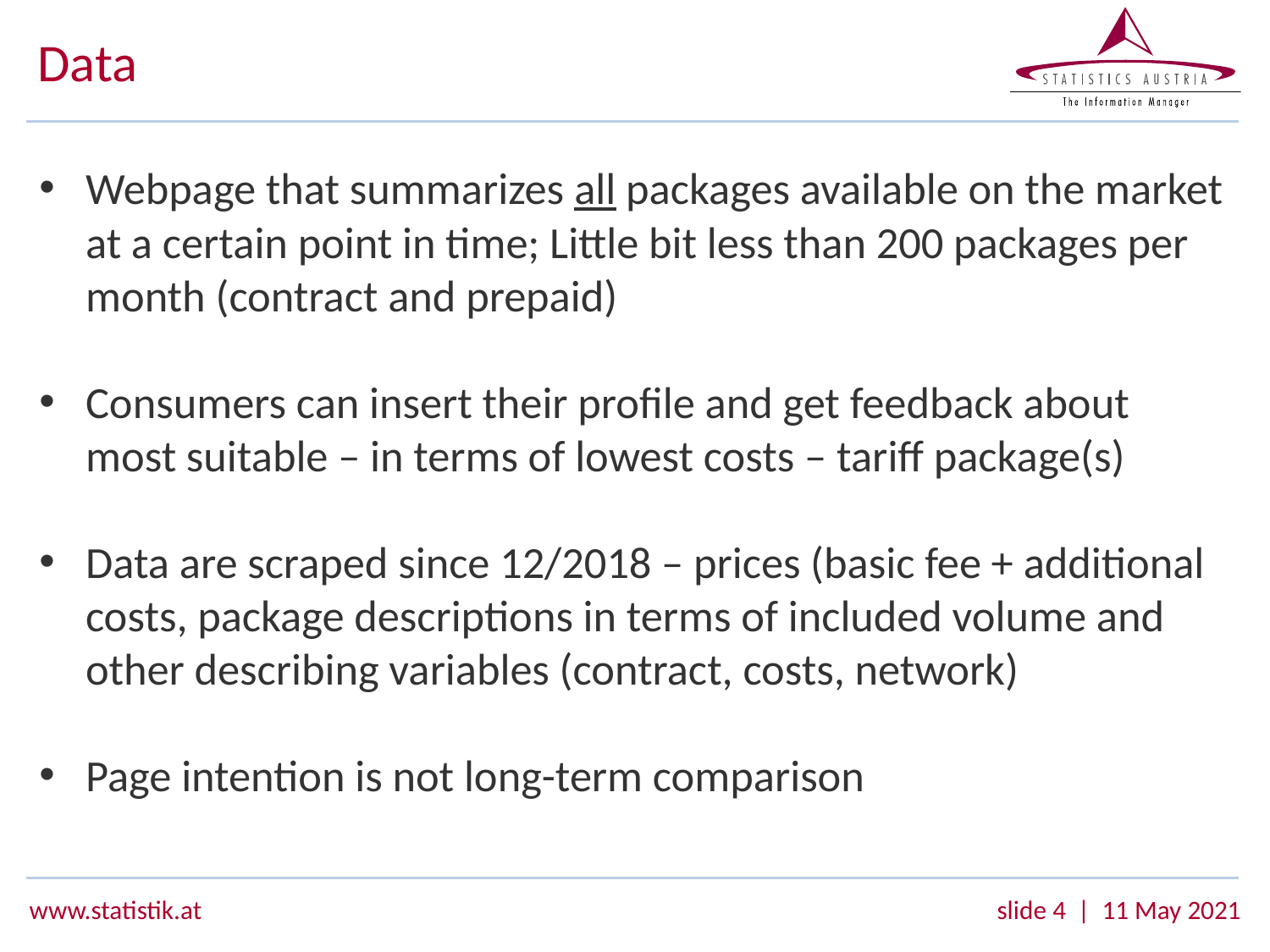

# Data
Webpage that summarizes all packages available on the market at a certain point in time; Little bit less than 200 packages per month (contract and prepaid)
Consumers can insert their profile and get feedback about most suitable – in terms of lowest costs – tariff package(s)
Data are scraped since 12/2018 – prices (basic fee + additional costs, package descriptions in terms of included volume and other describing variables (contract, costs, network)
Page intention is not long-term comparison